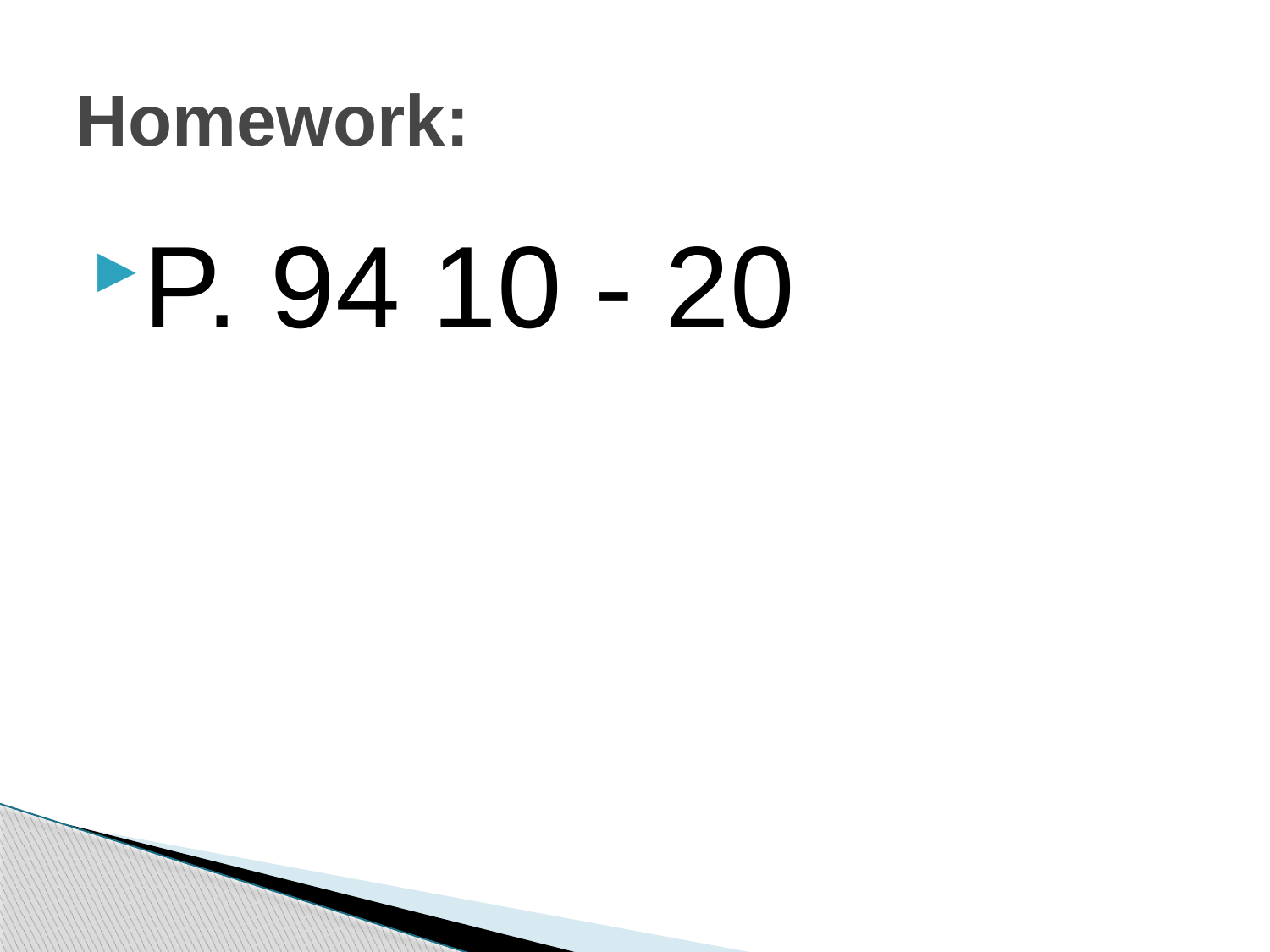

# Homework:
P. 94 10 - 20